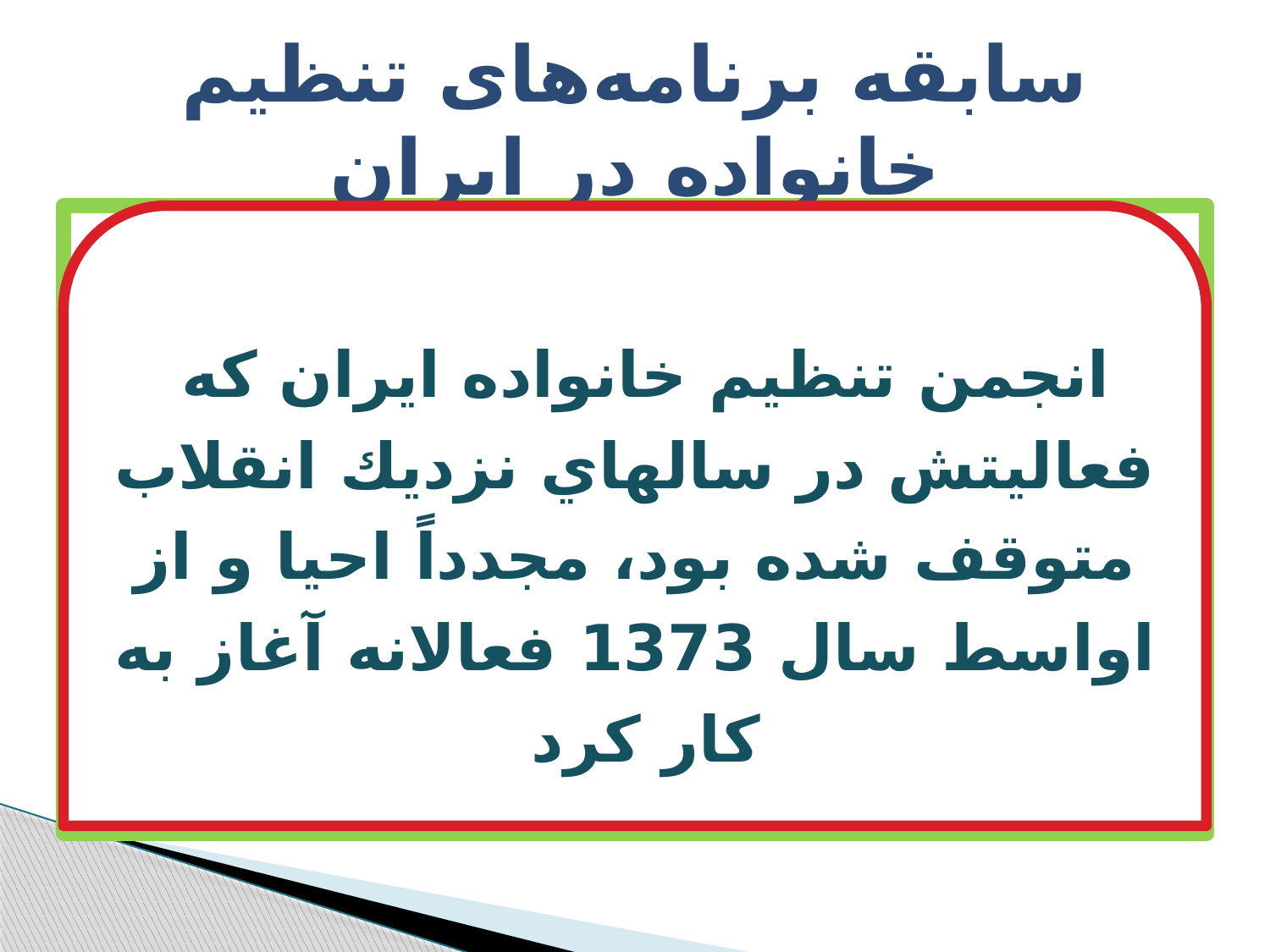

# سابقه برنامه‌های تنظیم خانواده در ایران

انجمن تنظيم خانواده ايران كه
فعاليتش در سالهاي نزديك انقلاب متوقف شده بود، مجدداً احيا و از اواسط سال 1373 فعالانه آغاز به كار كرد

انجمن تنظيم خانواده ايران كه
فعاليتش در سالهاي نزديك انقلاب متوقف شده بود، مجدداً احيا و از اواسط سال 1373 فعالانه آغاز به كار كرد